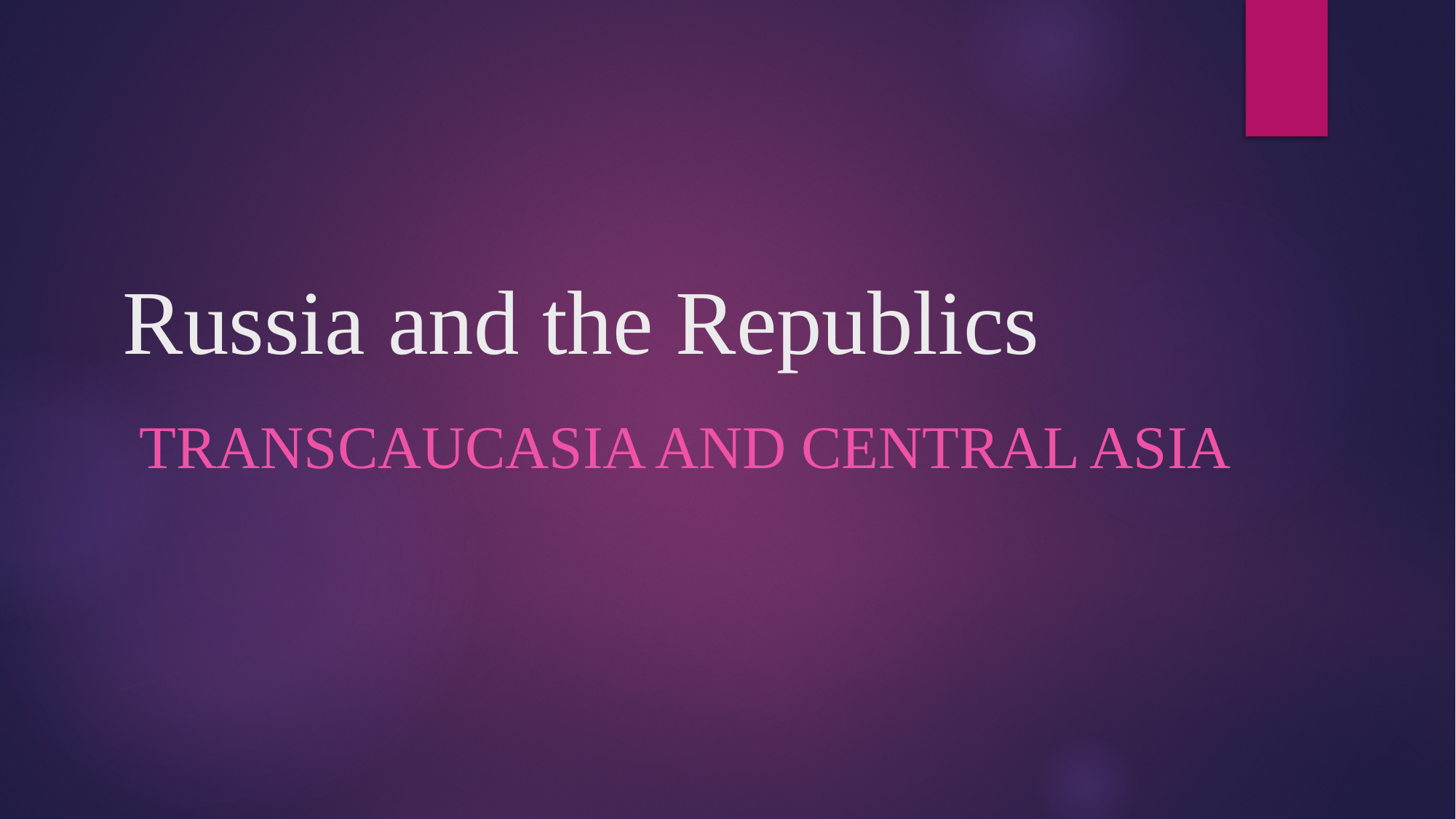

# Russia and the Republics
Transcaucasia and Central Asia